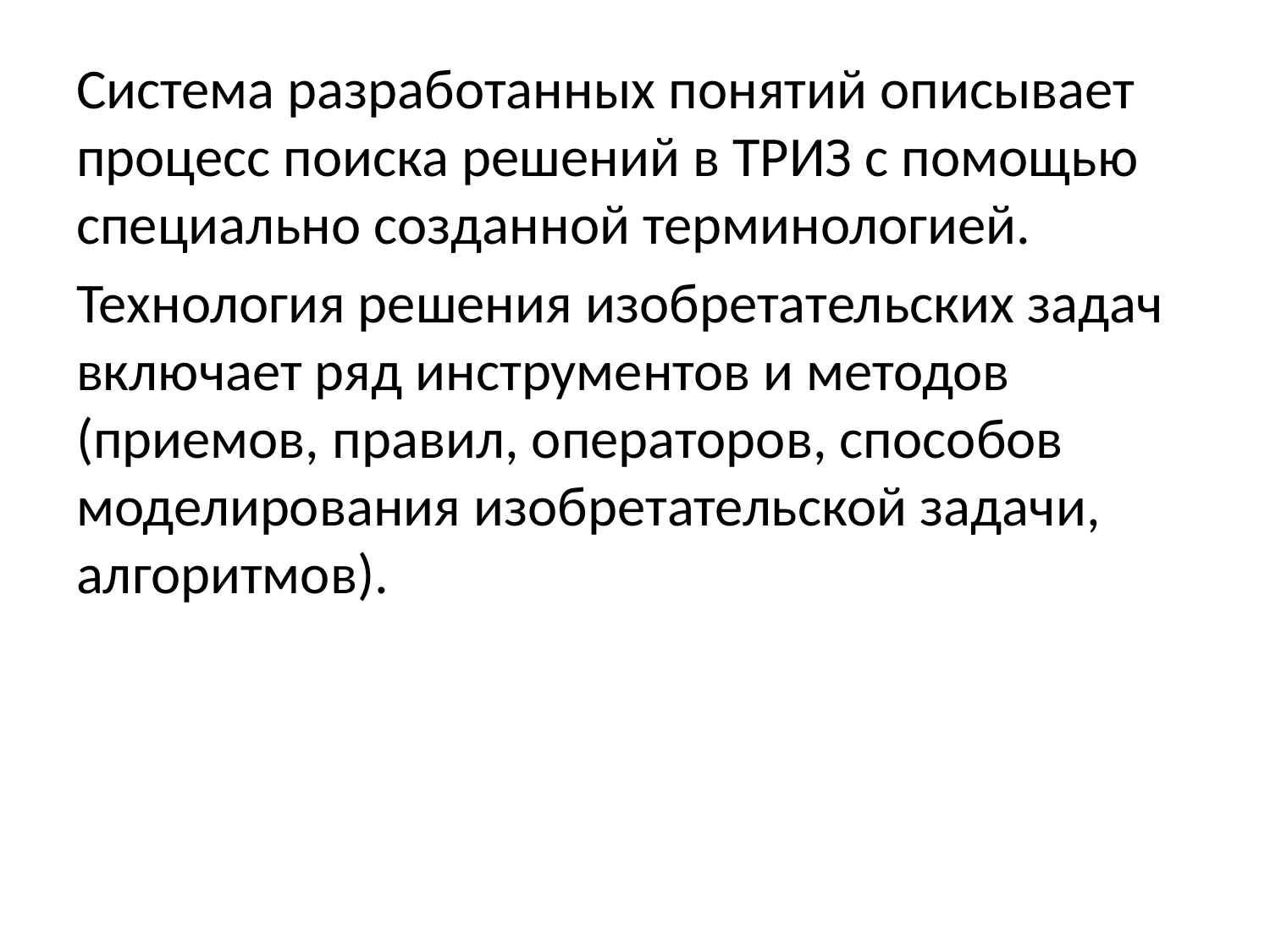

Система разработанных понятий описывает процесс поиска решений в ТРИЗ с помощью специально созданной терминологией.
Технология решения изобретательских задач включает ряд инструментов и методов (приемов, правил, операторов, способов моделирования изобретательской задачи, алгоритмов).